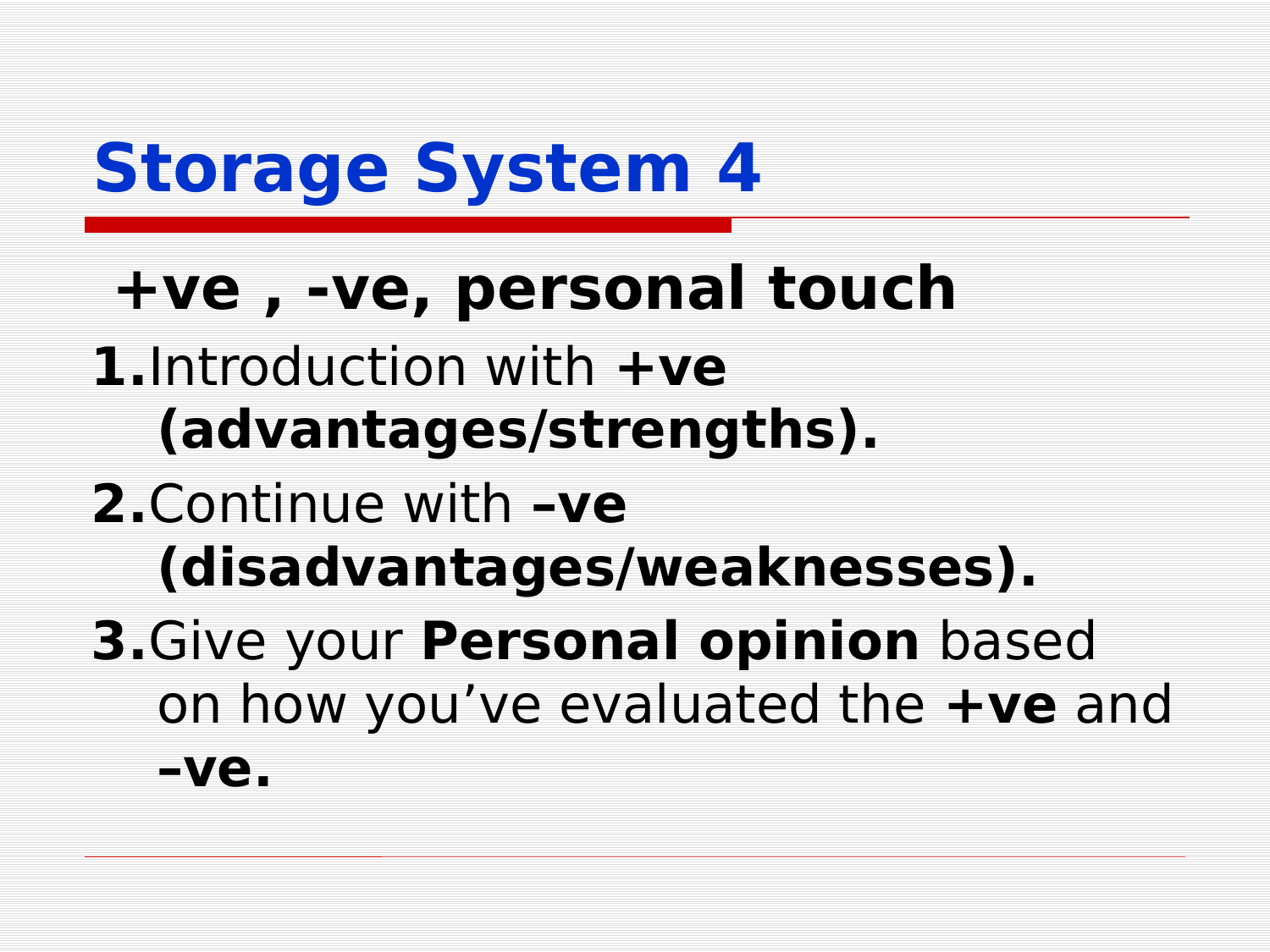

# Storage System 4
 +ve , -ve, personal touch
1.Introduction with +ve (advantages/strengths).
2.Continue with –ve (disadvantages/weaknesses).
3.Give your Personal opinion based on how you’ve evaluated the +ve and –ve.